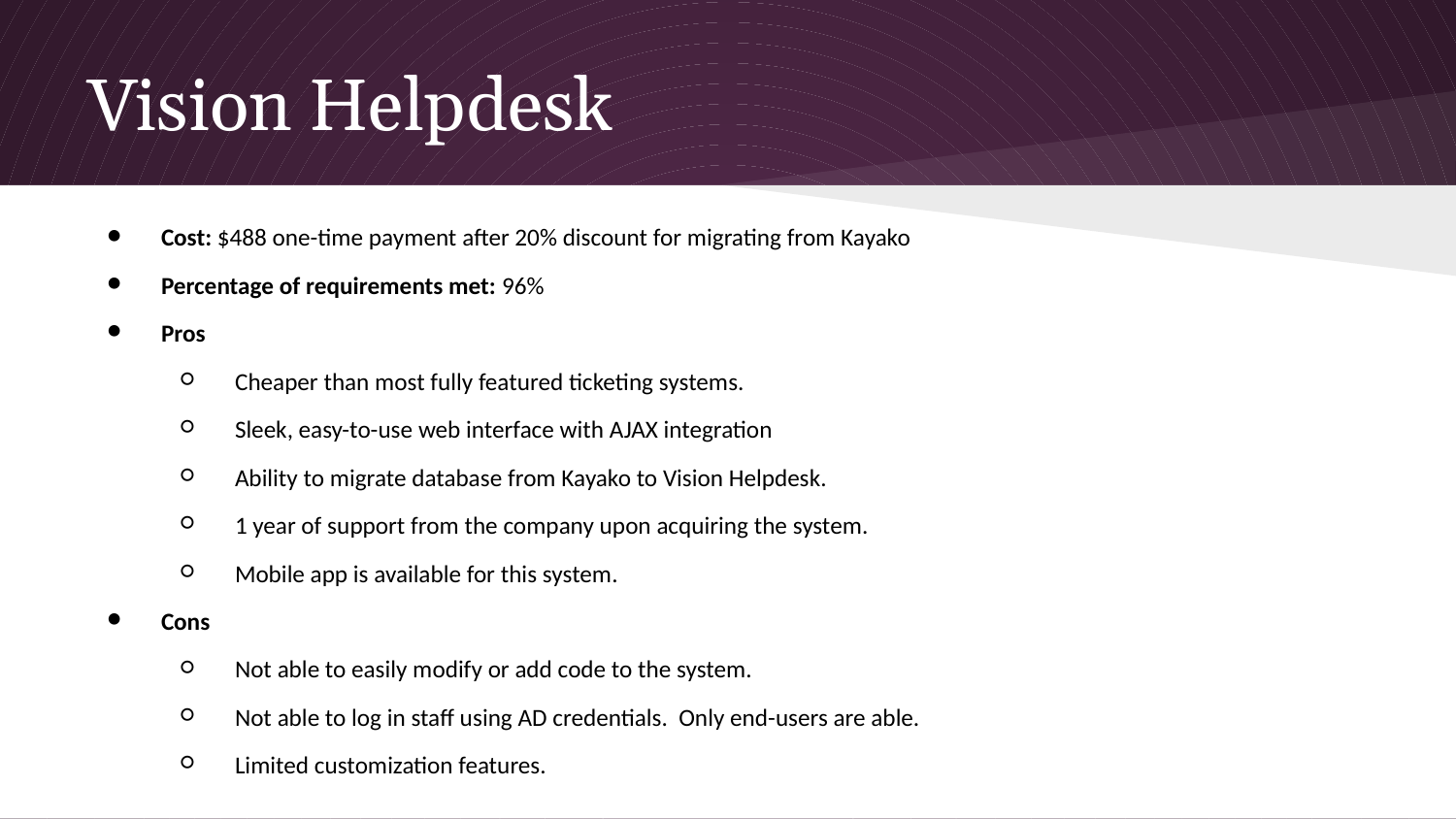

# Vision Helpdesk
Cost: $488 one-time payment after 20% discount for migrating from Kayako
Percentage of requirements met: 96%
Pros
Cheaper than most fully featured ticketing systems.
Sleek, easy-to-use web interface with AJAX integration
Ability to migrate database from Kayako to Vision Helpdesk.
1 year of support from the company upon acquiring the system.
Mobile app is available for this system.
Cons
Not able to easily modify or add code to the system.
Not able to log in staff using AD credentials.  Only end-users are able.
Limited customization features.